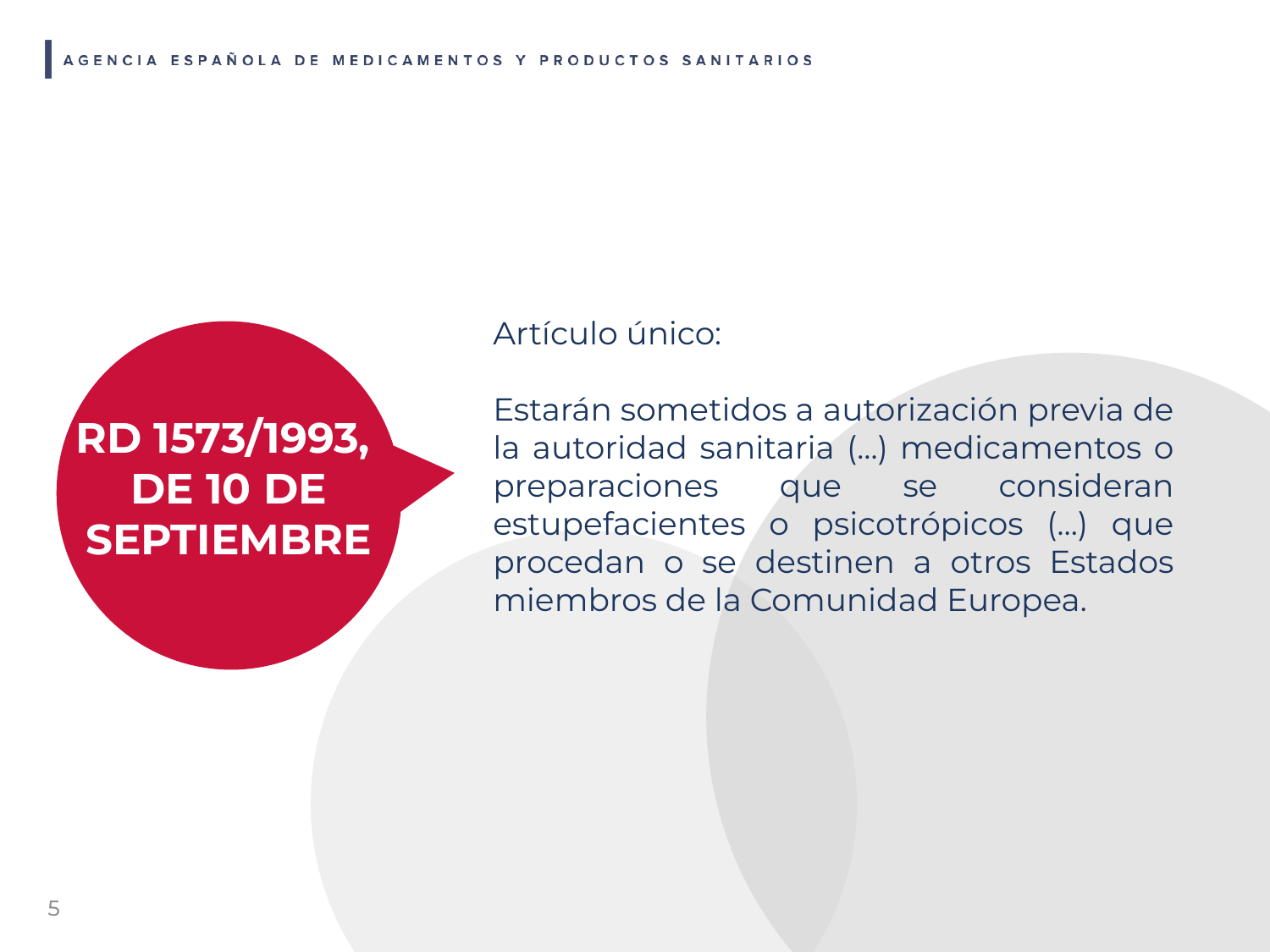

Artículo único:

Estarán sometidos a autorización previa de la autoridad sanitaria (…) medicamentos o preparaciones que se consideran estupefacientes o psicotrópicos (…) que procedan o se destinen a otros Estados miembros de la Comunidad Europea.

RD 1573/1993,  DE 10 DE SEPTIEMBRE